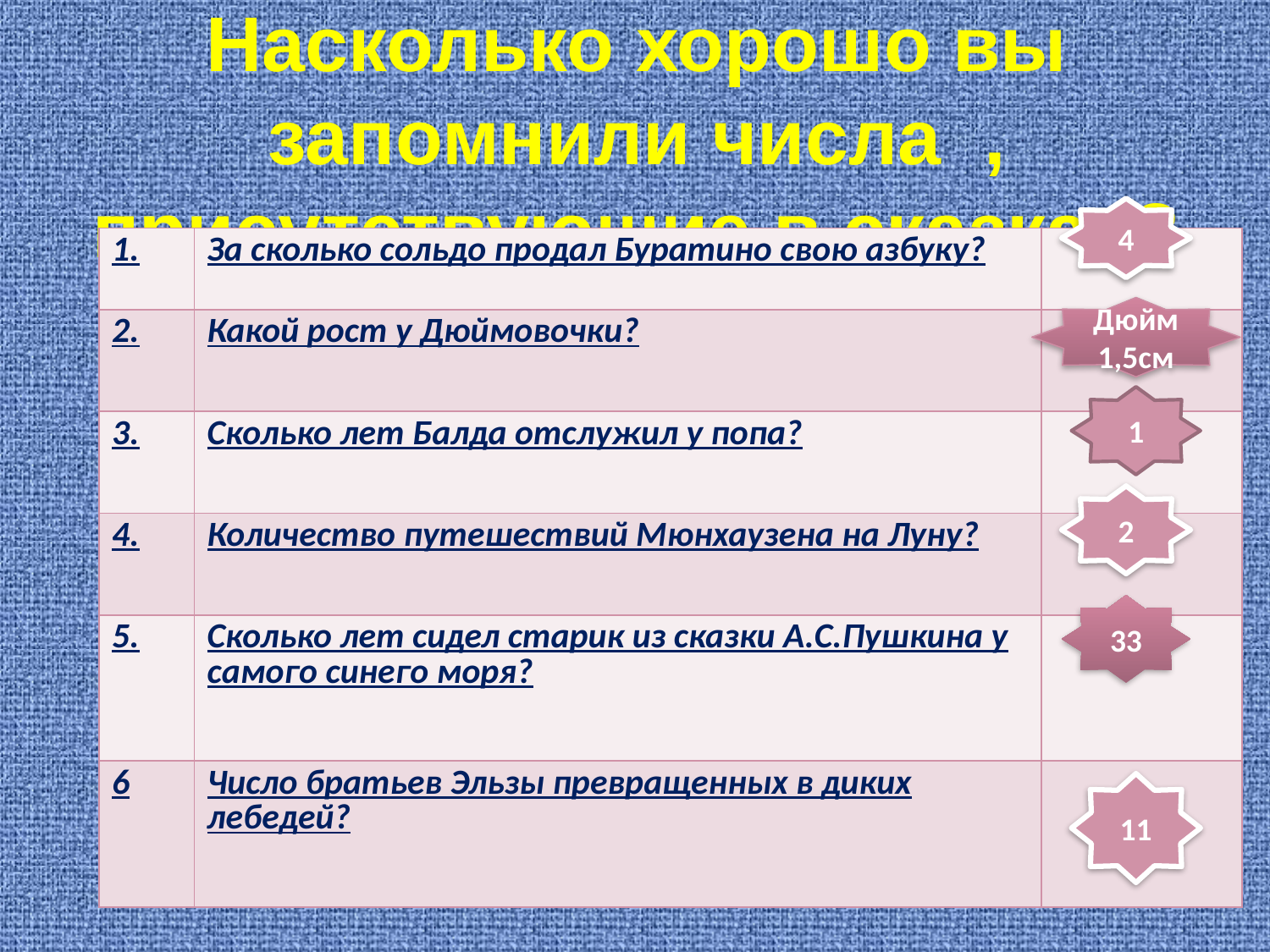

# Насколько хорошо вы запомнили числа  , присутствующие в сказках?
4
| 1. | За сколько сольдо продал Буратино свою азбуку? |  |
| --- | --- | --- |
| 2. | Какой рост у Дюймовочки? |  |
| 3. | Сколько лет Балда отслужил у попа? |  |
| 4. | Количество путешествий Мюнхаузена на Луну? |  |
| 5. | Сколько лет сидел старик из сказки А.С.Пушкина у самого синего моря? |  |
| 6 | Число братьев Эльзы превращенных в диких лебедей? |  |
Дюйм
1,5см
1
2
33
11